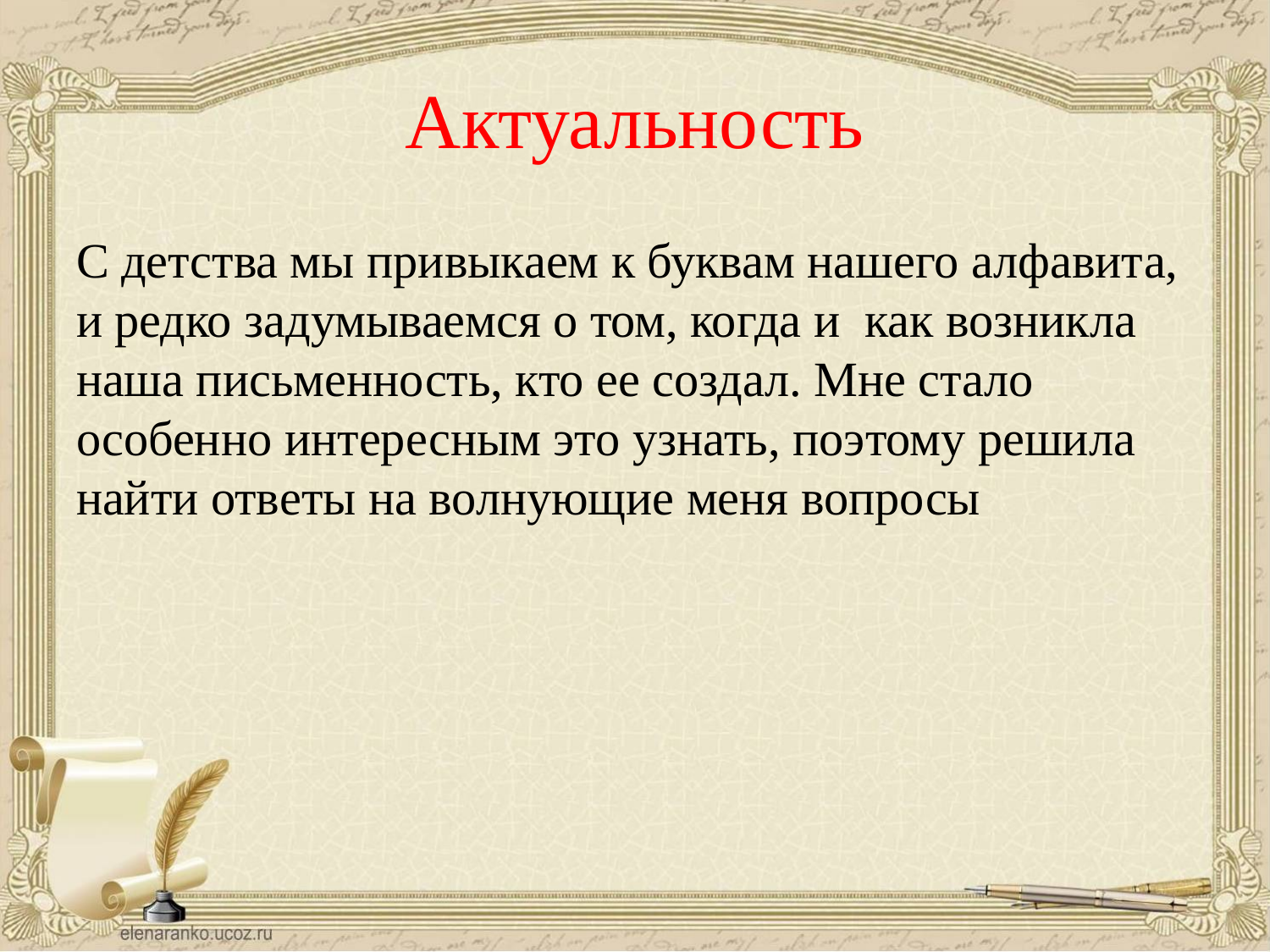

# Актуальность
С детства мы привыкаем к буквам нашего алфавита, и редко задумываемся о том, когда и  как возникла наша письменность, кто ее создал. Мне стало особенно интересным это узнать, поэтому решила найти ответы на волнующие меня вопросы